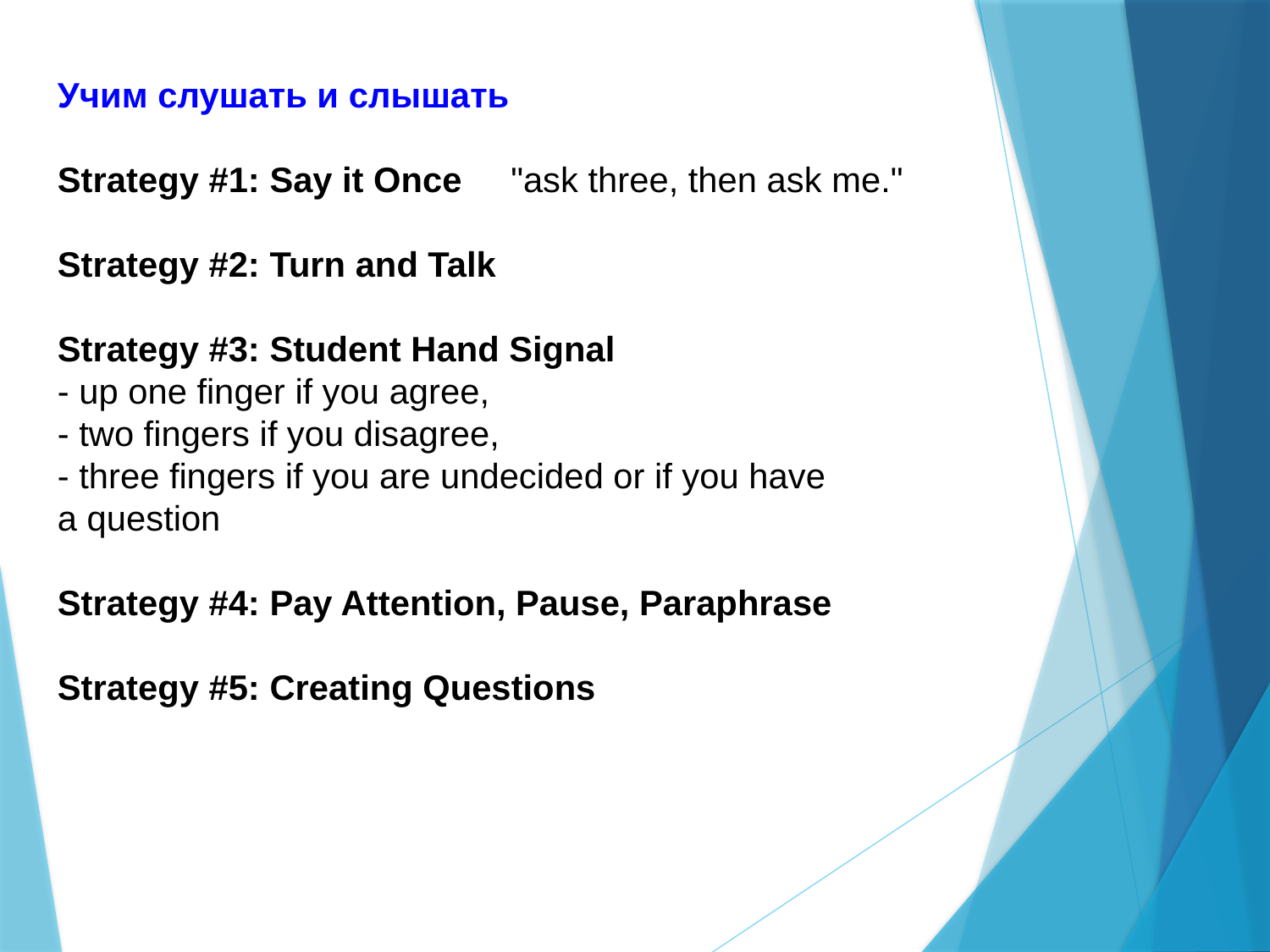

Учим слушать и слышать

Strategy #1: Say it Once     "ask three, then ask me."

Strategy #2: Turn and Talk

Strategy #3: Student Hand Signal
- up one finger if you agree,
- two fingers if you disagree,
- three fingers if you are undecided or if you have
a question

Strategy #4: Pay Attention, Pause, Paraphrase

Strategy #5: Creating Questions